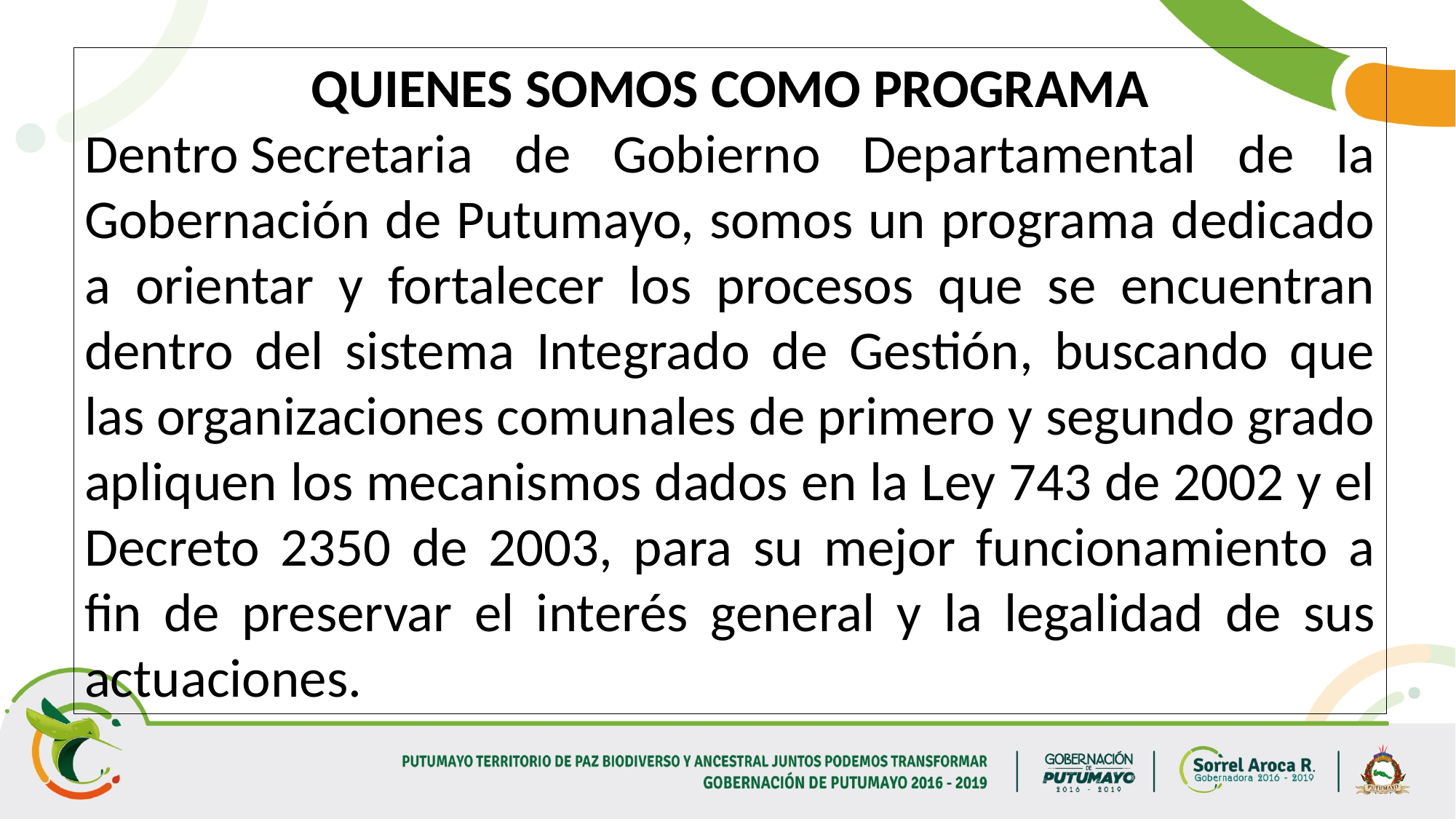

QUIENES SOMOS COMO PROGRAMA
Dentro Secretaria de Gobierno Departamental de la Gobernación de Putumayo, somos un programa dedicado a orientar y fortalecer los procesos que se encuentran dentro del sistema Integrado de Gestión, buscando que las organizaciones comunales de primero y segundo grado apliquen los mecanismos dados en la Ley 743 de 2002 y el Decreto 2350 de 2003, para su mejor funcionamiento a fin de preservar el interés general y la legalidad de sus actuaciones.